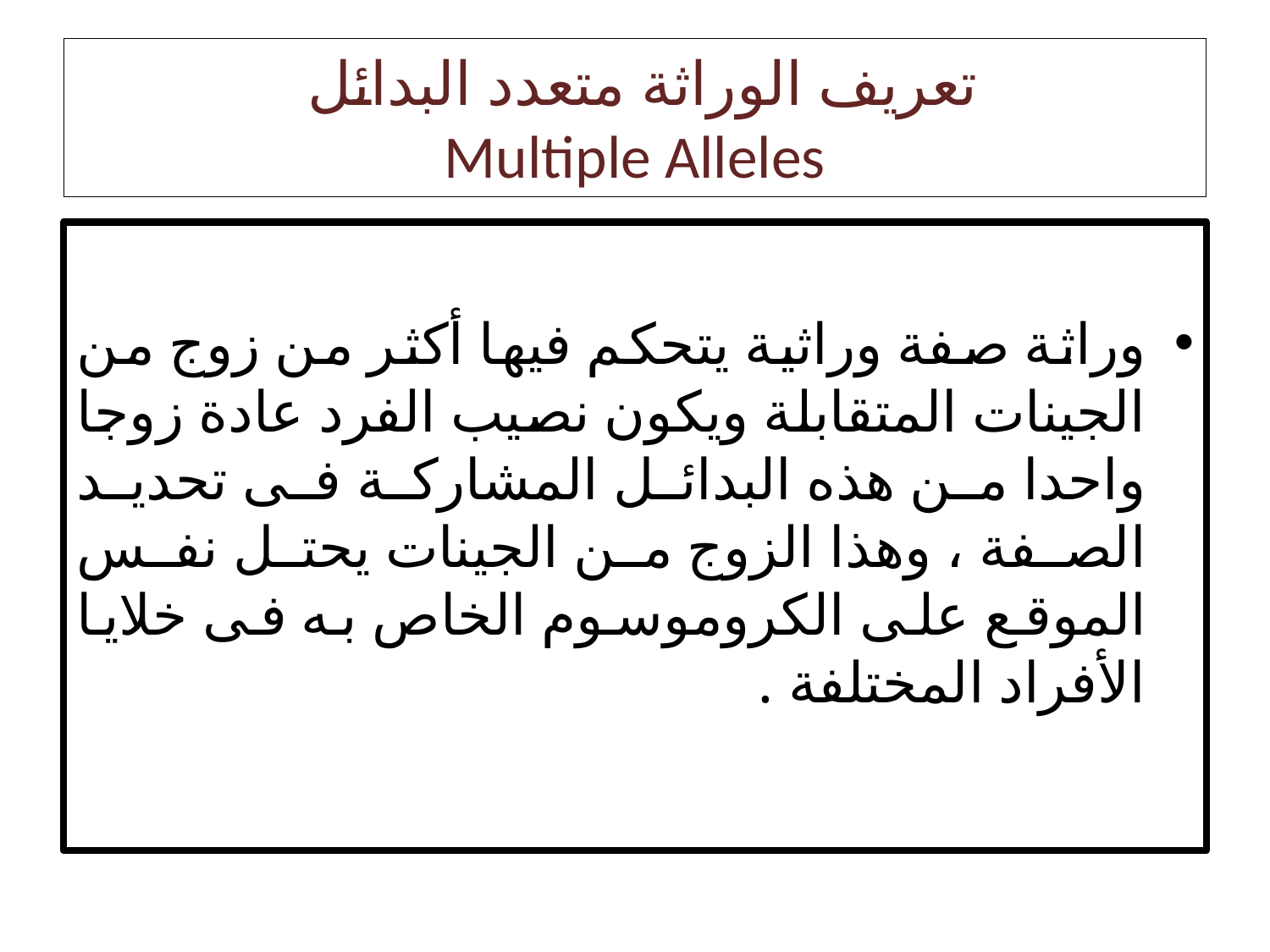

# تعريف الوراثة متعدد البدائل Multiple Alleles

وراثة صفة وراثية يتحكم فيها أكثر من زوج من الجينات المتقابلة ويكون نصيب الفرد عادة زوجا واحدا من هذه البدائل المشاركة فى تحديد الصفة ، وهذا الزوج من الجينات يحتل نفس الموقع على الكروموسوم الخاص به فى خلايا الأفراد المختلفة .